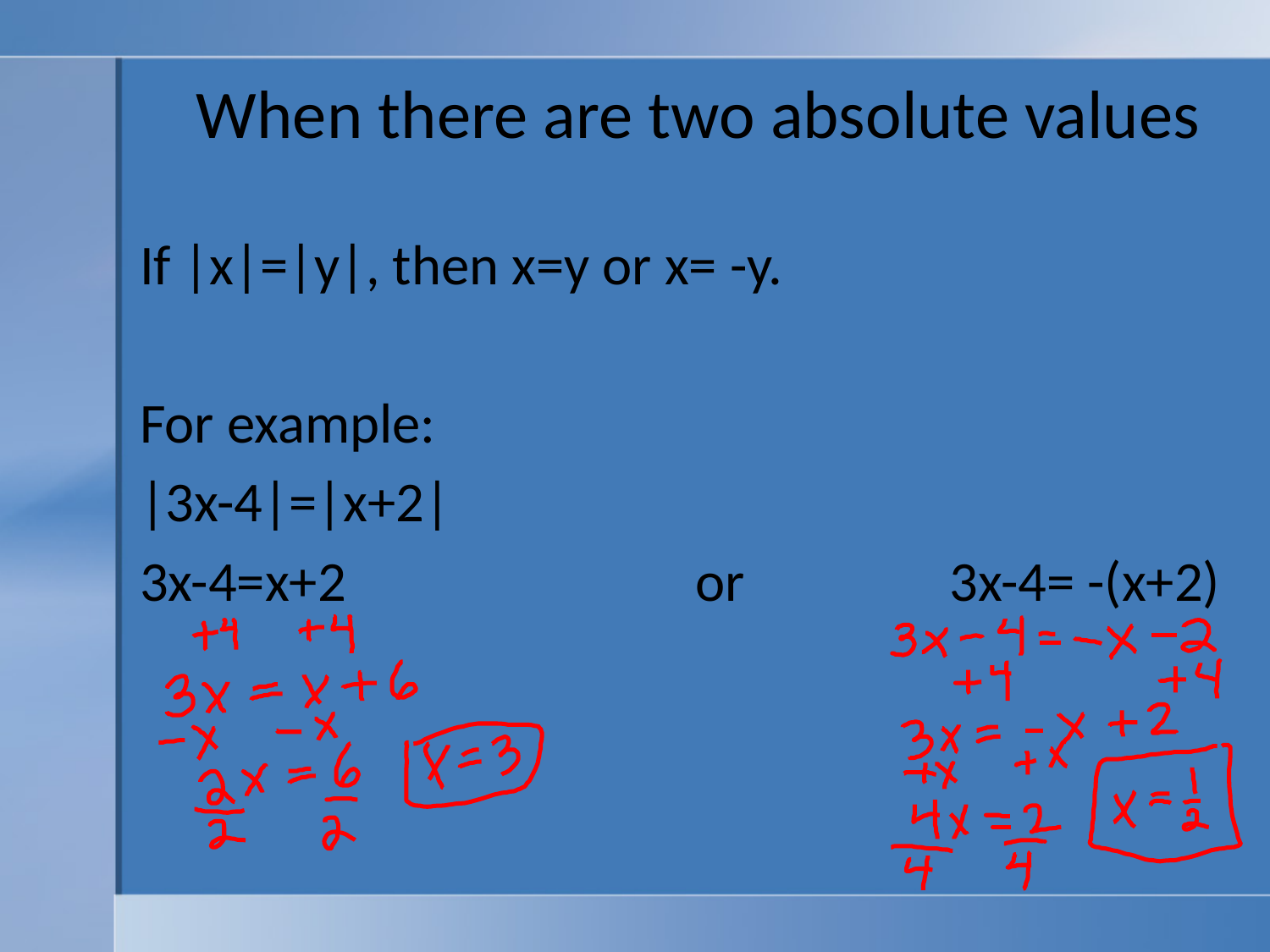

# When there are two absolute values
If |x|=|y|, then x=y or x= -y.

For example:
|3x-4|=|x+2|
3x-4=x+2			or		3x-4= -(x+2)